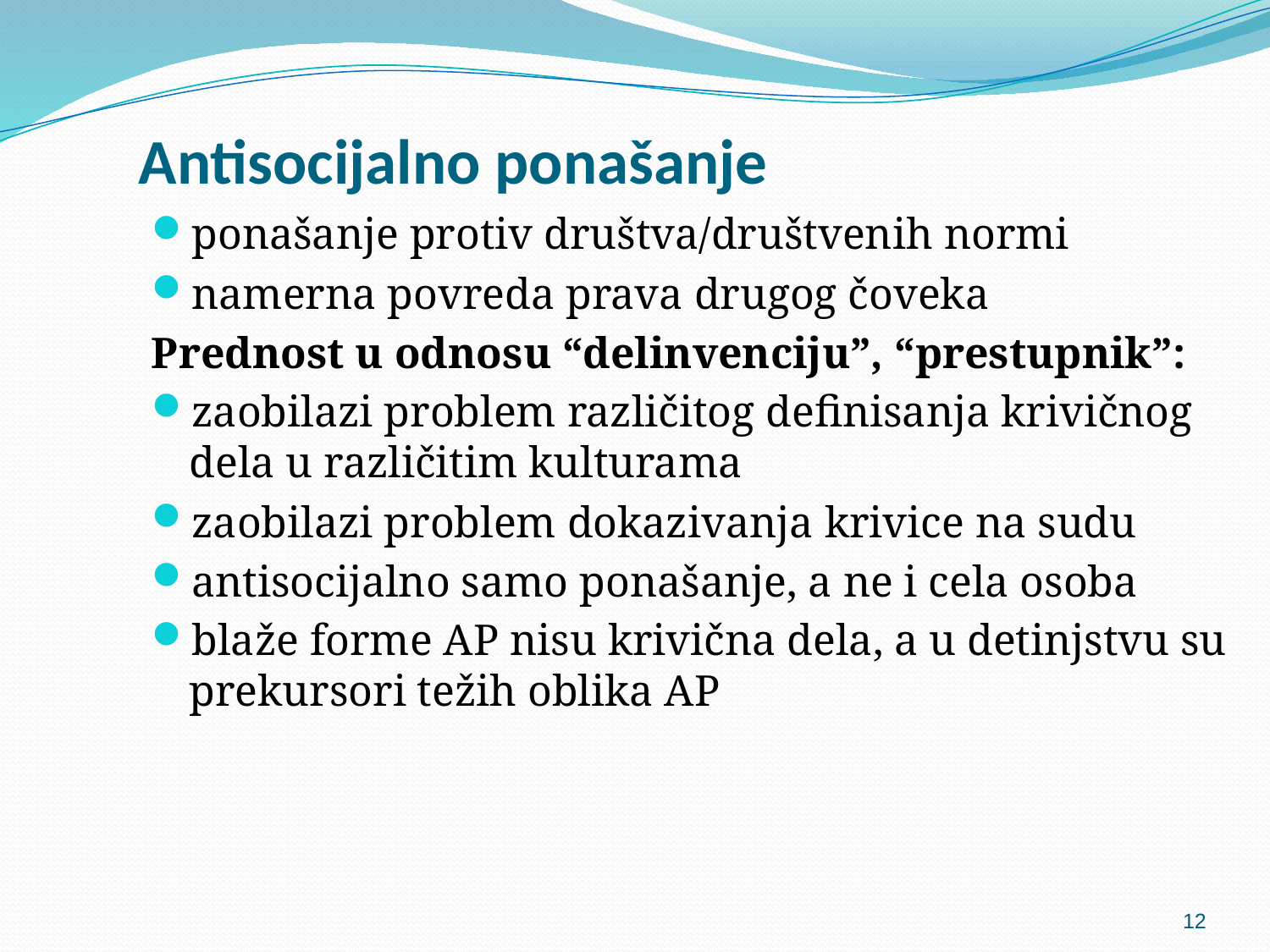

# Antisocijalno ponašanje
ponašanje protiv društva/društvenih normi
namerna povreda prava drugog čoveka
Prednost u odnosu “delinvenciju”, “prestupnik”:
zaobilazi problem različitog definisanja krivičnog dela u različitim kulturama
zaobilazi problem dokazivanja krivice na sudu
antisocijalno samo ponašanje, a ne i cela osoba
blaže forme AP nisu krivična dela, a u detinjstvu su prekursori težih oblika AP
12